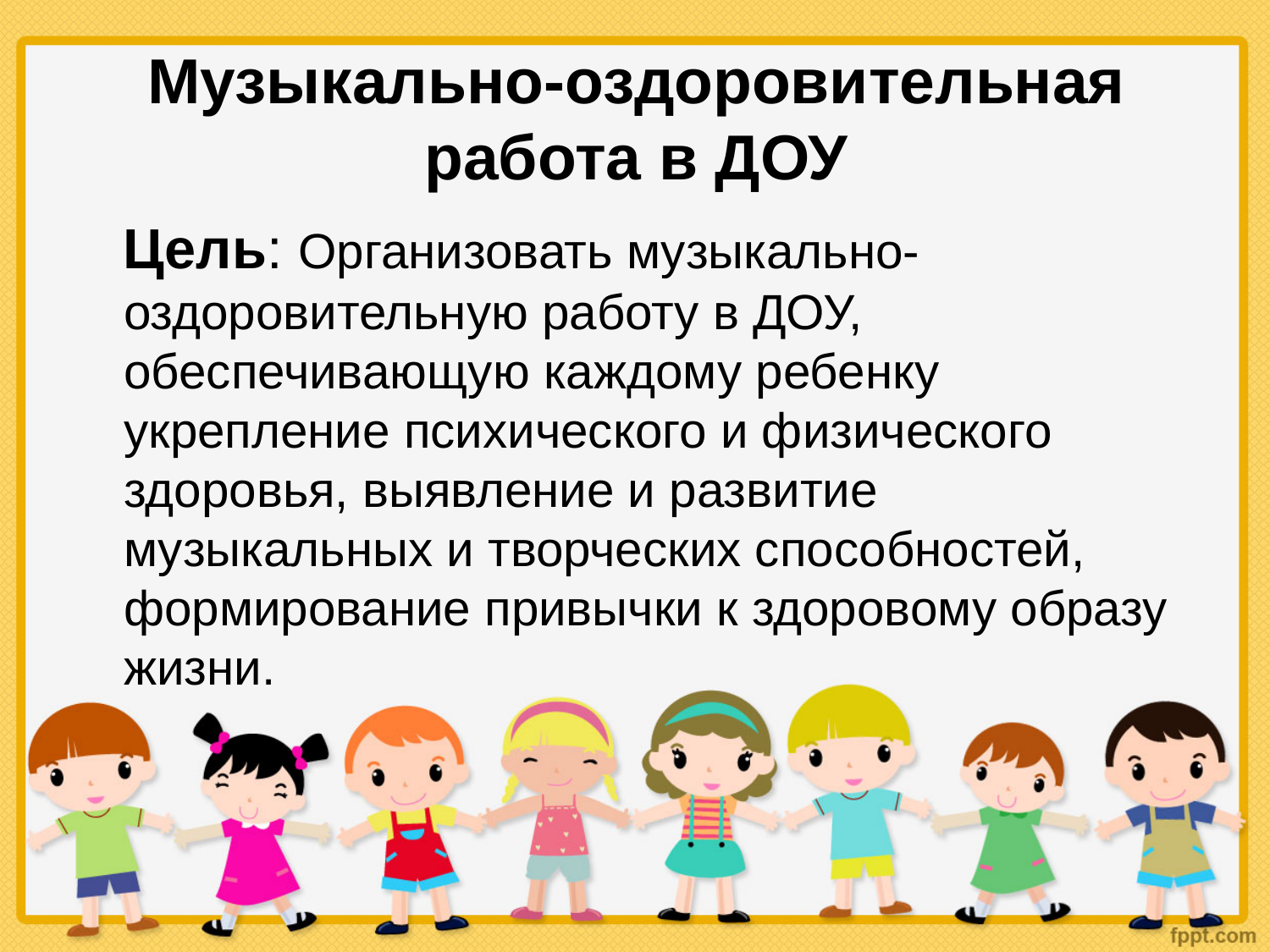

# Музыкально-оздоровительная работа в ДОУ
   Цель: Организовать музыкально-                оздоровительную работу в ДОУ, обеспечивающую каждому ребенку укрепление психического и физического здоровья, выявление и развитие музыкальных и творческих способностей, формирование привычки к здоровому образу жизни.
Prezentacii.com